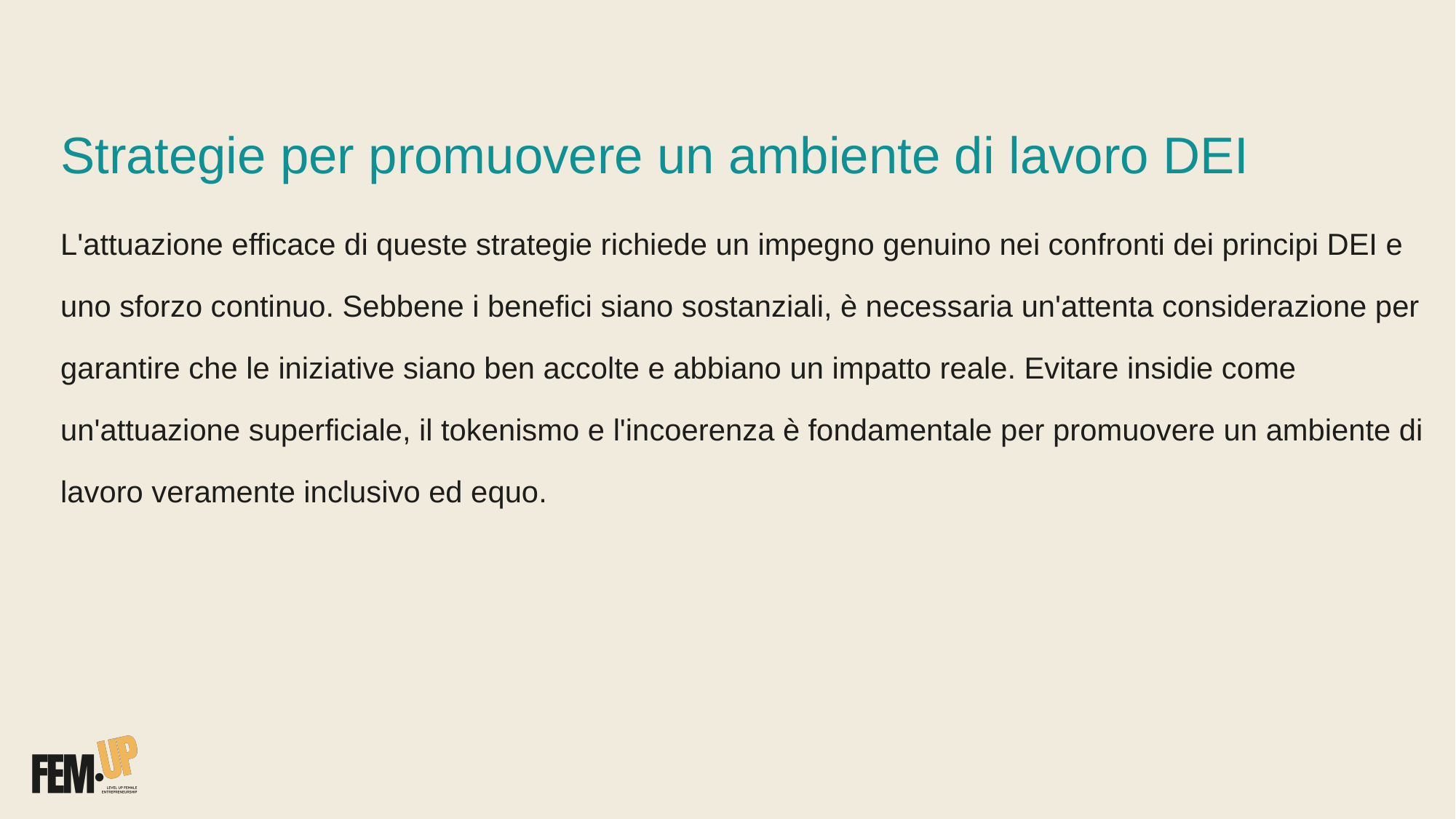

Strategie per promuovere un ambiente di lavoro DEI
L'attuazione efficace di queste strategie richiede un impegno genuino nei confronti dei principi DEI e uno sforzo continuo. Sebbene i benefici siano sostanziali, è necessaria un'attenta considerazione per garantire che le iniziative siano ben accolte e abbiano un impatto reale. Evitare insidie come un'attuazione superficiale, il tokenismo e l'incoerenza è fondamentale per promuovere un ambiente di lavoro veramente inclusivo ed equo.